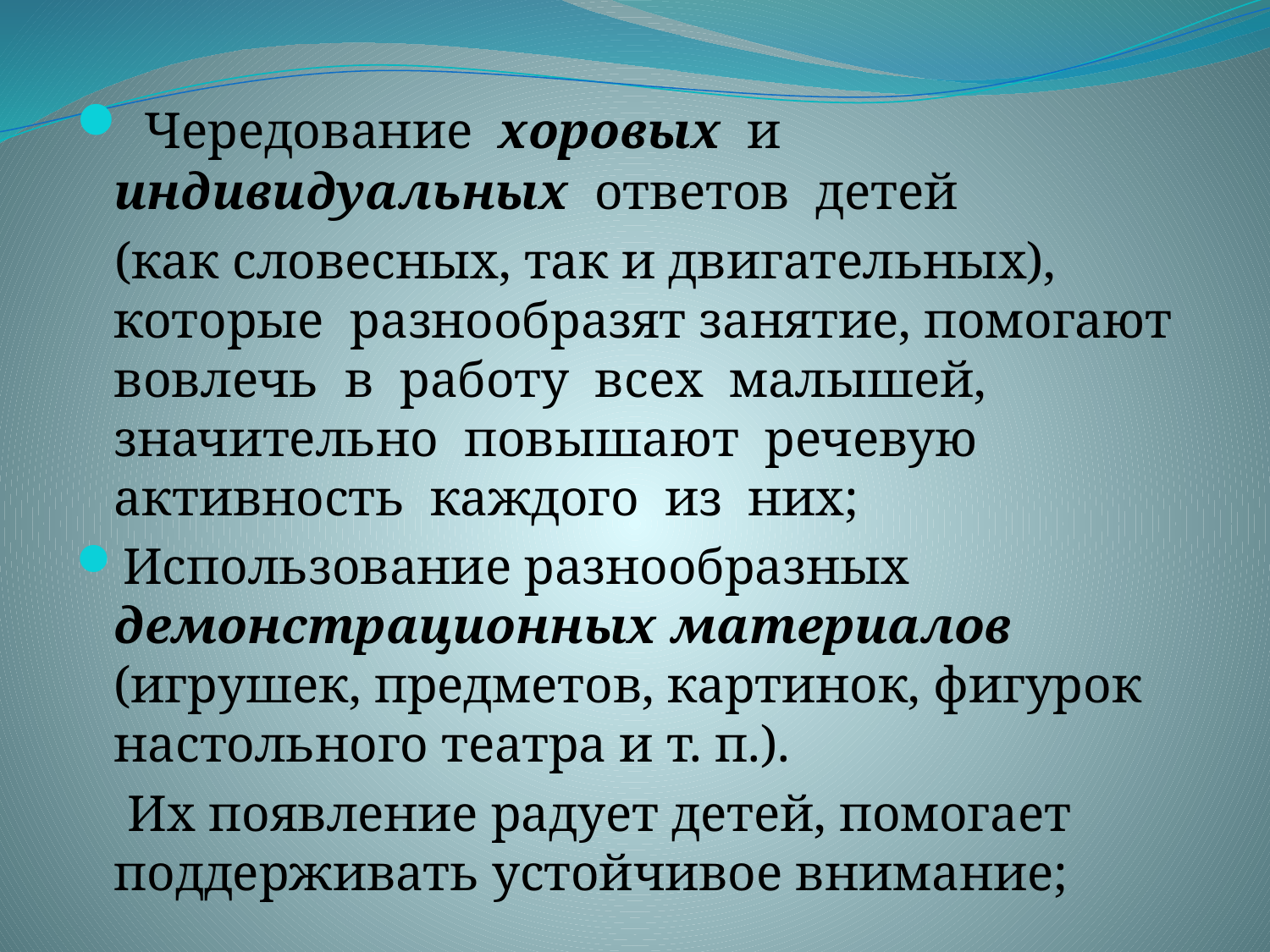

Чередование  хоровых  и индивидуальных  ответов  детей
   (как словесных, так и двигательных), которые  разнообразят занятие, помогают вовлечь  в  работу  всех  малышей, значительно  повышают  речевую активность  каждого  из  них;
Использование разнообразных демонстрационных материалов (игрушек, предметов, картинок, фигурок настольного театра и т. п.).
    Их появление радует детей, помогает поддерживать устойчивое внимание;
#